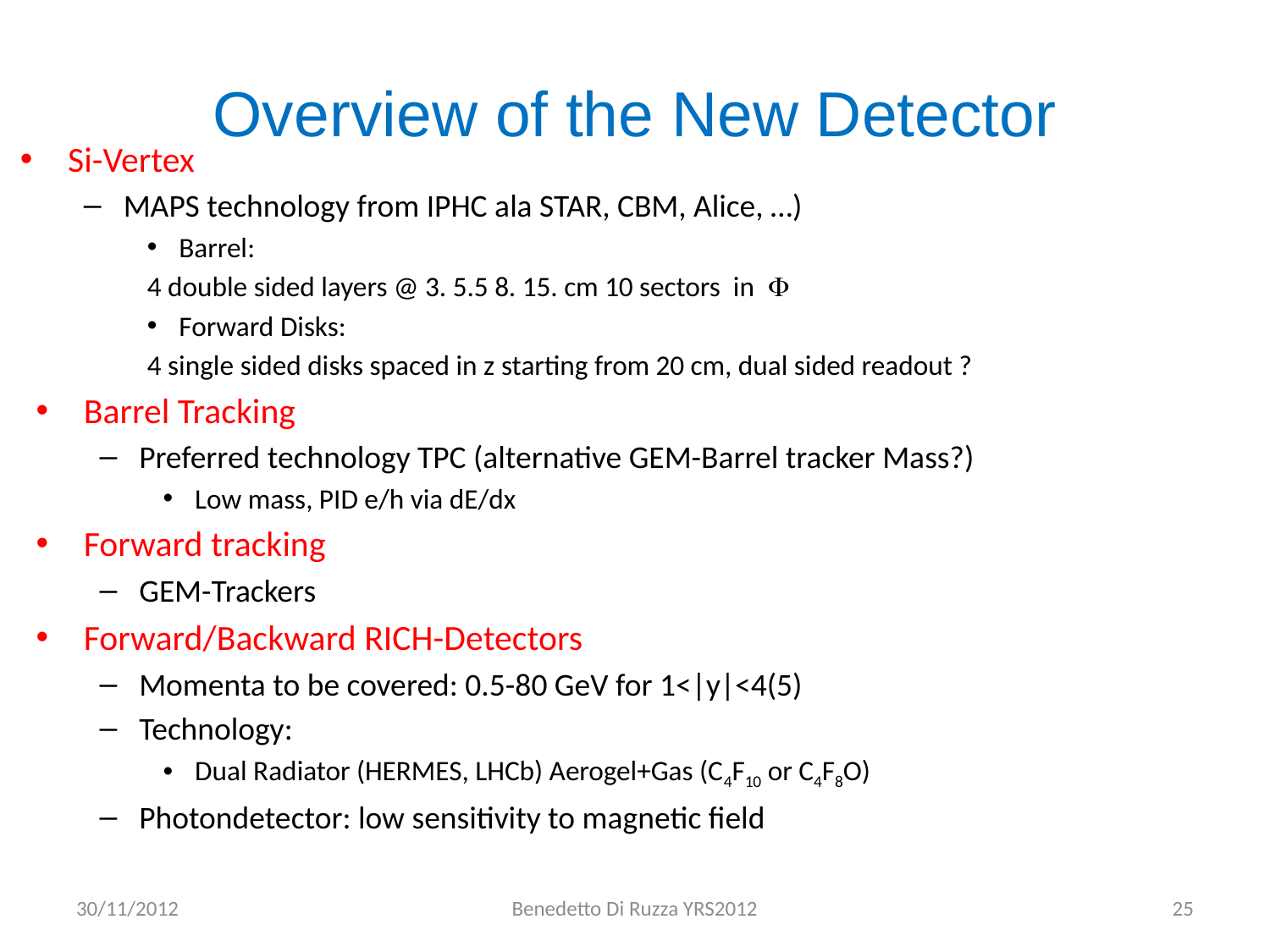

# Overview of the New Detector
Si-Vertex
MAPS technology from IPHC ala STAR, CBM, Alice, …)
Barrel:
4 double sided layers @ 3. 5.5 8. 15. cm 10 sectors  in  Φ
Forward Disks:
4 single sided disks spaced in z starting from 20 cm, dual sided readout ?
Barrel Tracking
Preferred technology TPC (alternative GEM-Barrel tracker Mass?)
Low mass, PID e/h via dE/dx
Forward tracking
GEM-Trackers
Forward/Backward RICH-Detectors
Momenta to be covered: 0.5-80 GeV for 1<|y|<4(5)
Technology:
Dual Radiator (HERMES, LHCb) Aerogel+Gas (C4F10 or C4F8O)
Photondetector: low sensitivity to magnetic field

30/11/2012
Benedetto Di Ruzza YRS2012
25